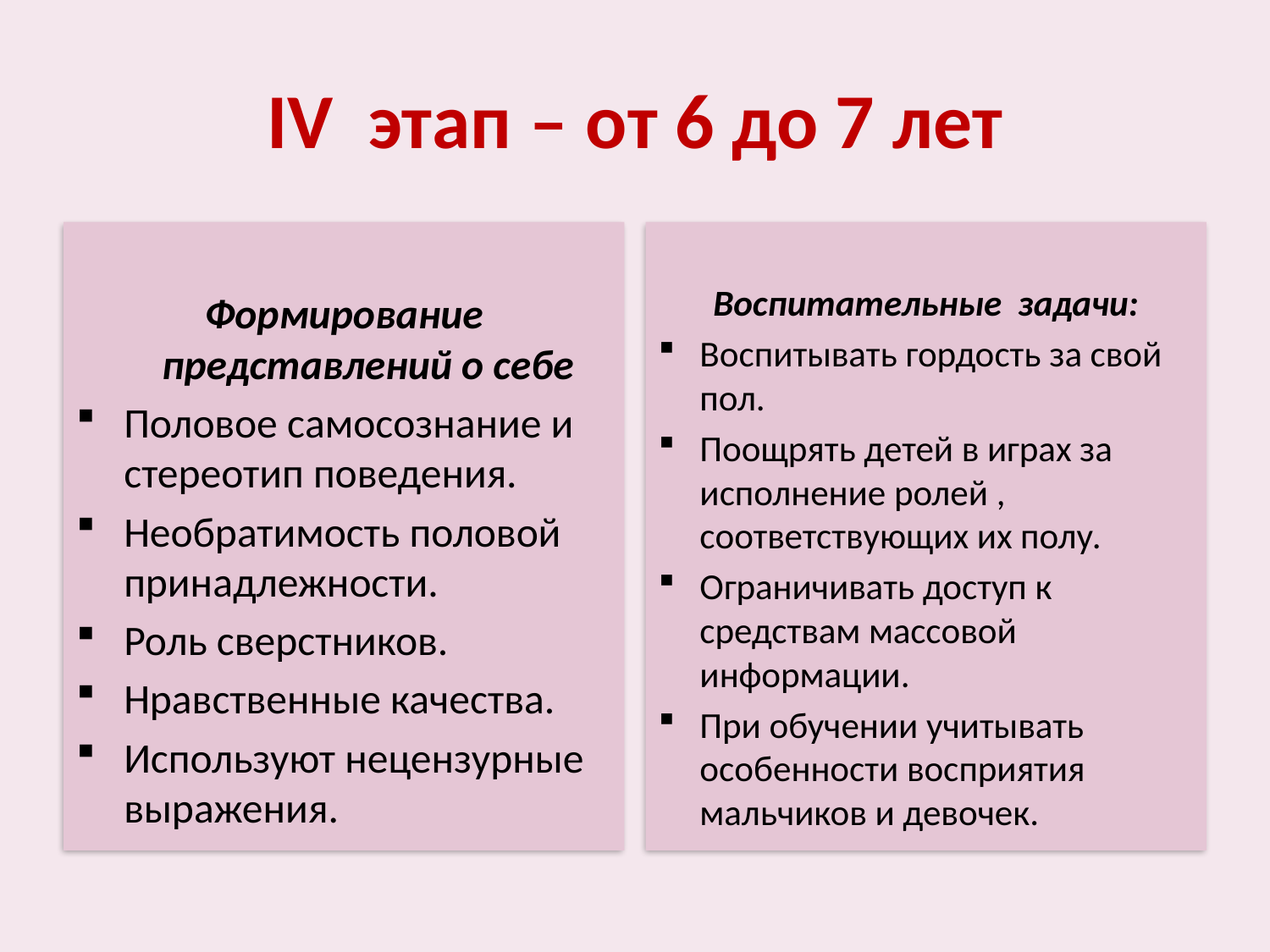

# IV  этап – от 6 до 7 лет

Формирование представлений о себе
Половое самосознание и стереотип поведения.
Необратимость половой принадлежности.
Роль сверстников.
Нравственные качества.
Используют нецензурные выражения.

Воспитательные  задачи:
Воспитывать гордость за свой пол.
Поощрять детей в играх за исполнение ролей , соответствующих их полу.
Ограничивать доступ к средствам массовой информации.
При обучении учитывать особенности восприятия мальчиков и девочек.